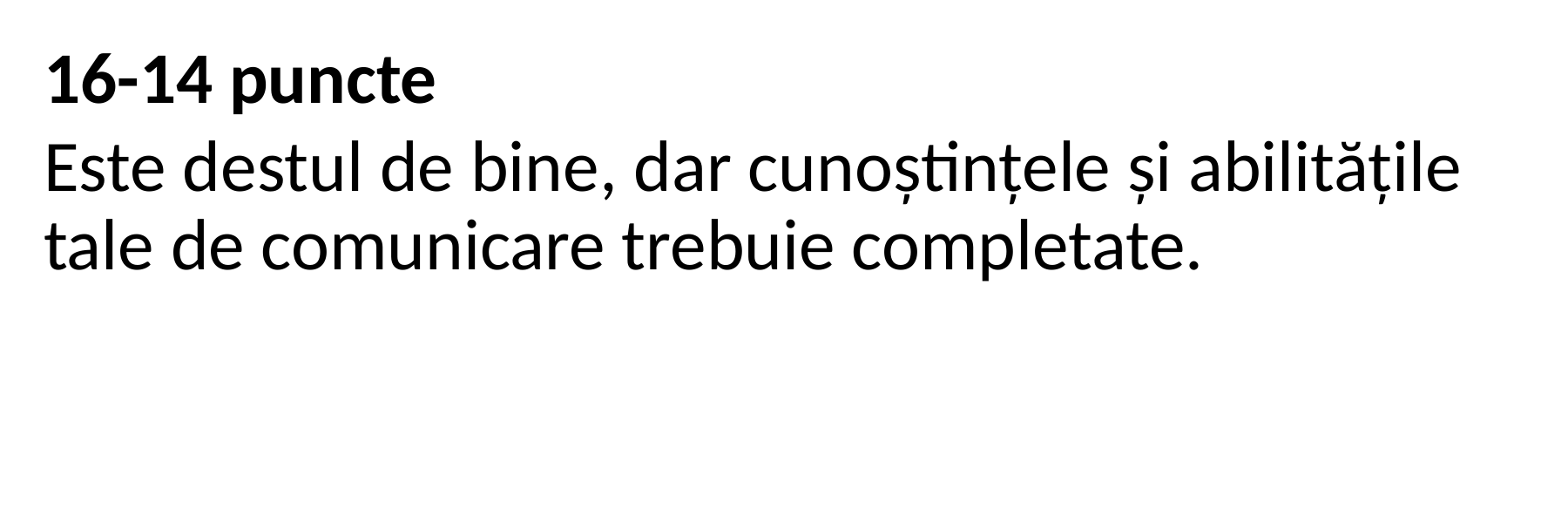

16-14 puncte
Este destul de bine, dar cunoștințele și abilitățile tale de comunicare trebuie completate.